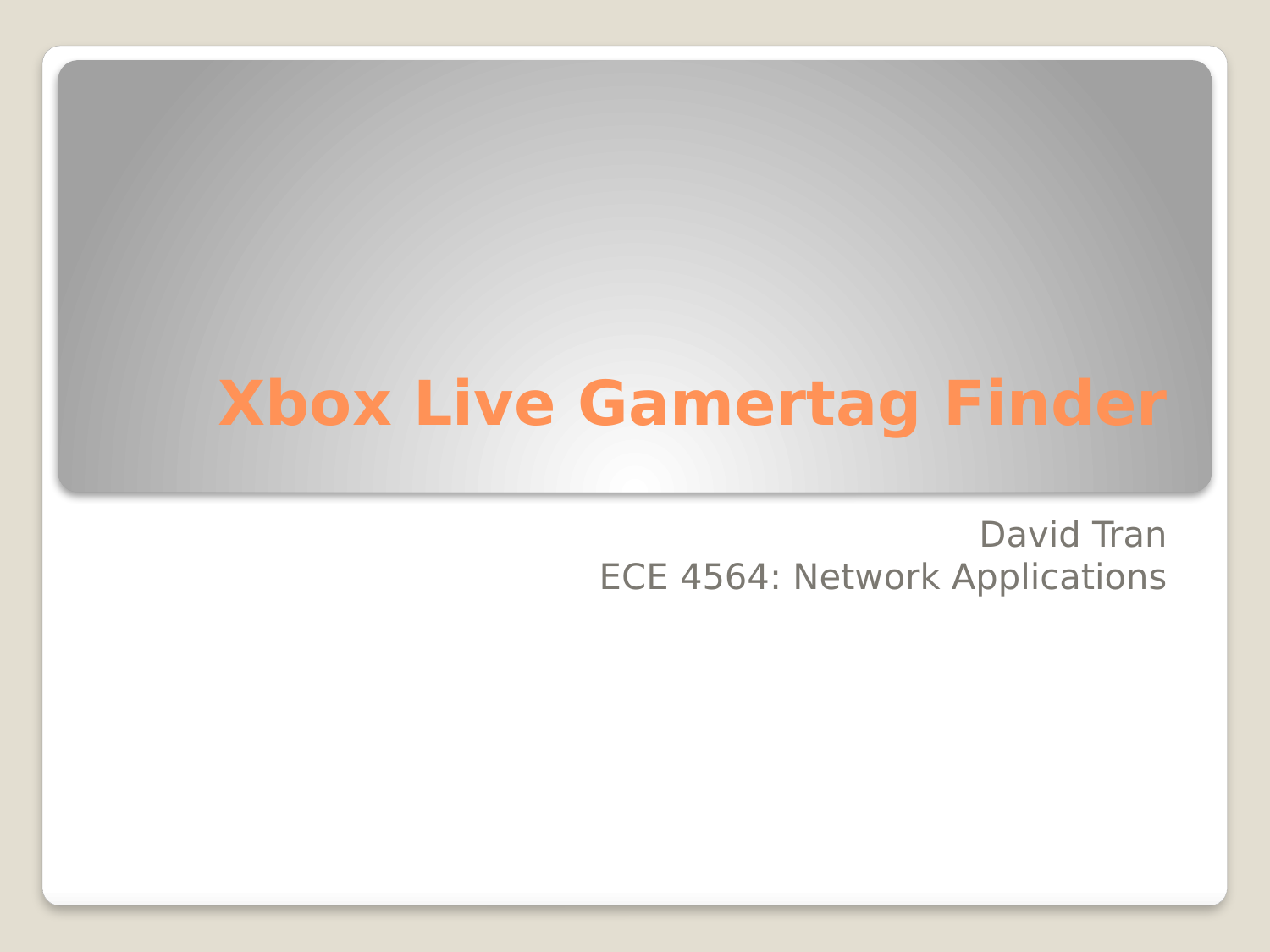

# Xbox Live Gamertag Finder
David Tran
ECE 4564: Network Applications